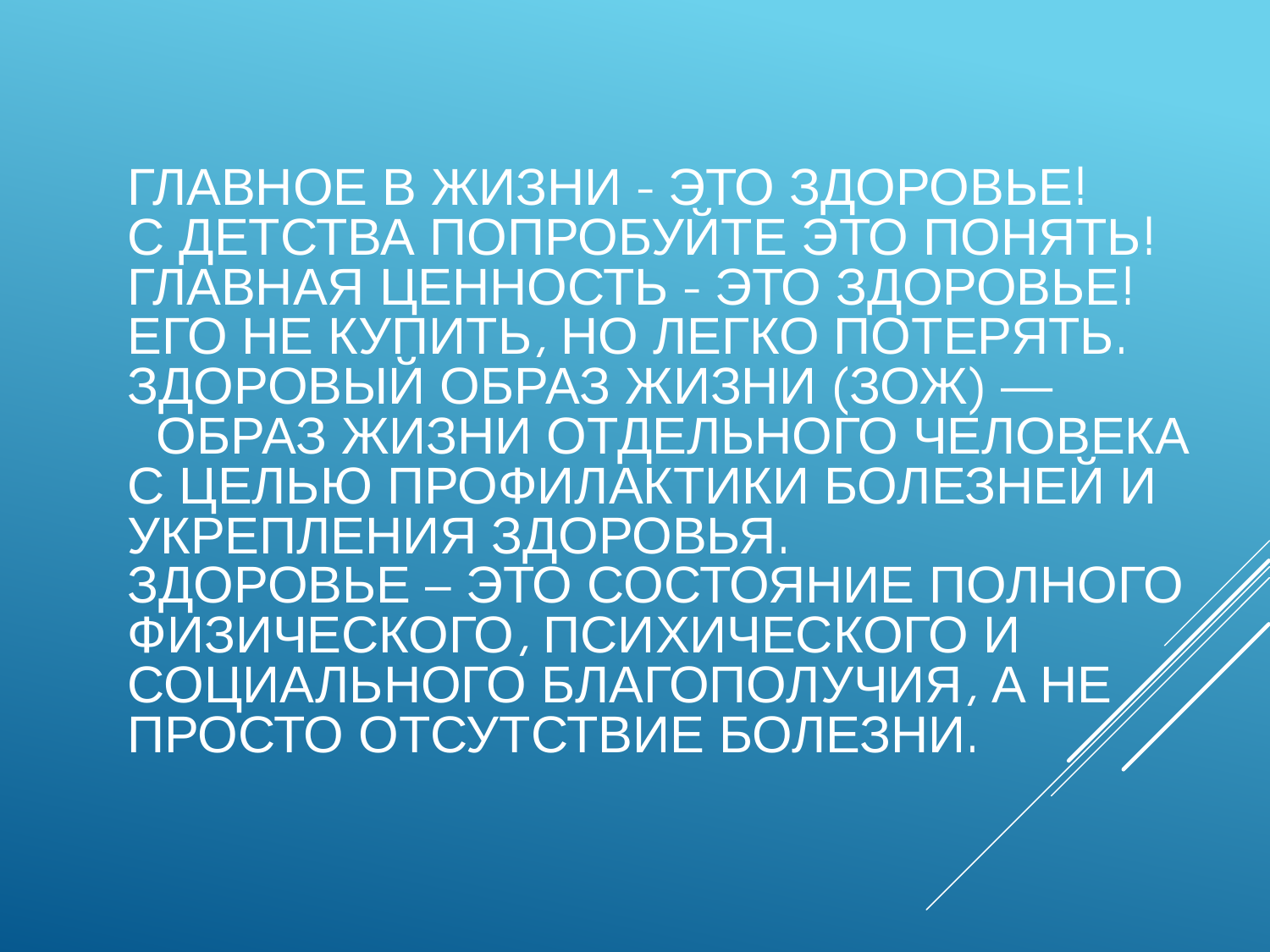

# Главное в жизни - это здоровье! С детства попробуйте это понять! Главная ценность - это здоровье!  Его не купить, но легко потерять. Здоровый образ жизни (ЗОЖ) —            образ жизни отдельного человека с целью профилактики болезней и укрепления здоровья. Здоровье – это состояние полного физического, психического и социального благополучия, а не просто отсутствие болезни.